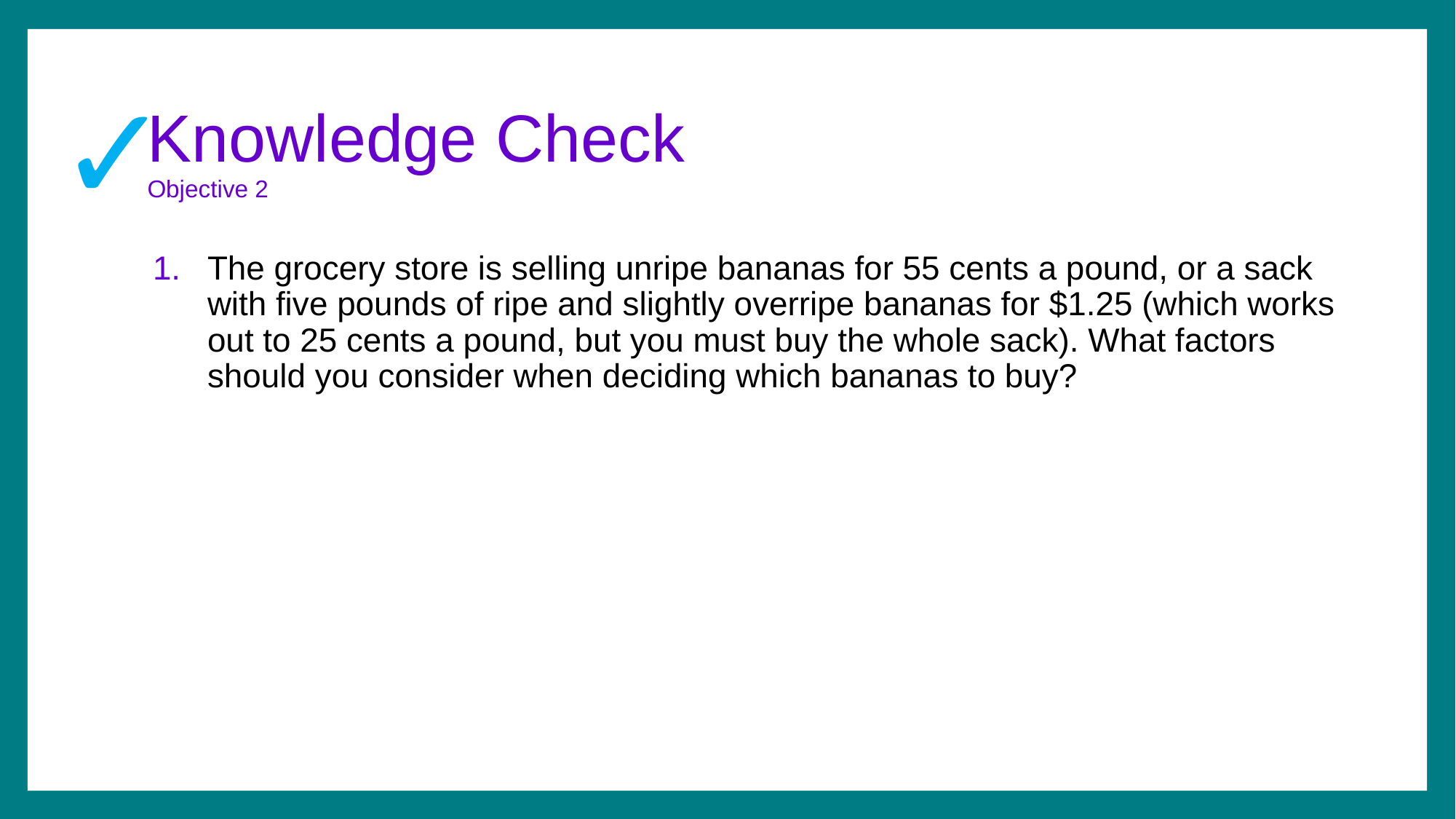

✓
# Knowledge Check Objective 2
The grocery store is selling unripe bananas for 55 cents a pound, or a sack with five pounds of ripe and slightly overripe bananas for $1.25 (which works out to 25 cents a pound, but you must buy the whole sack). What factors should you consider when deciding which bananas to buy?